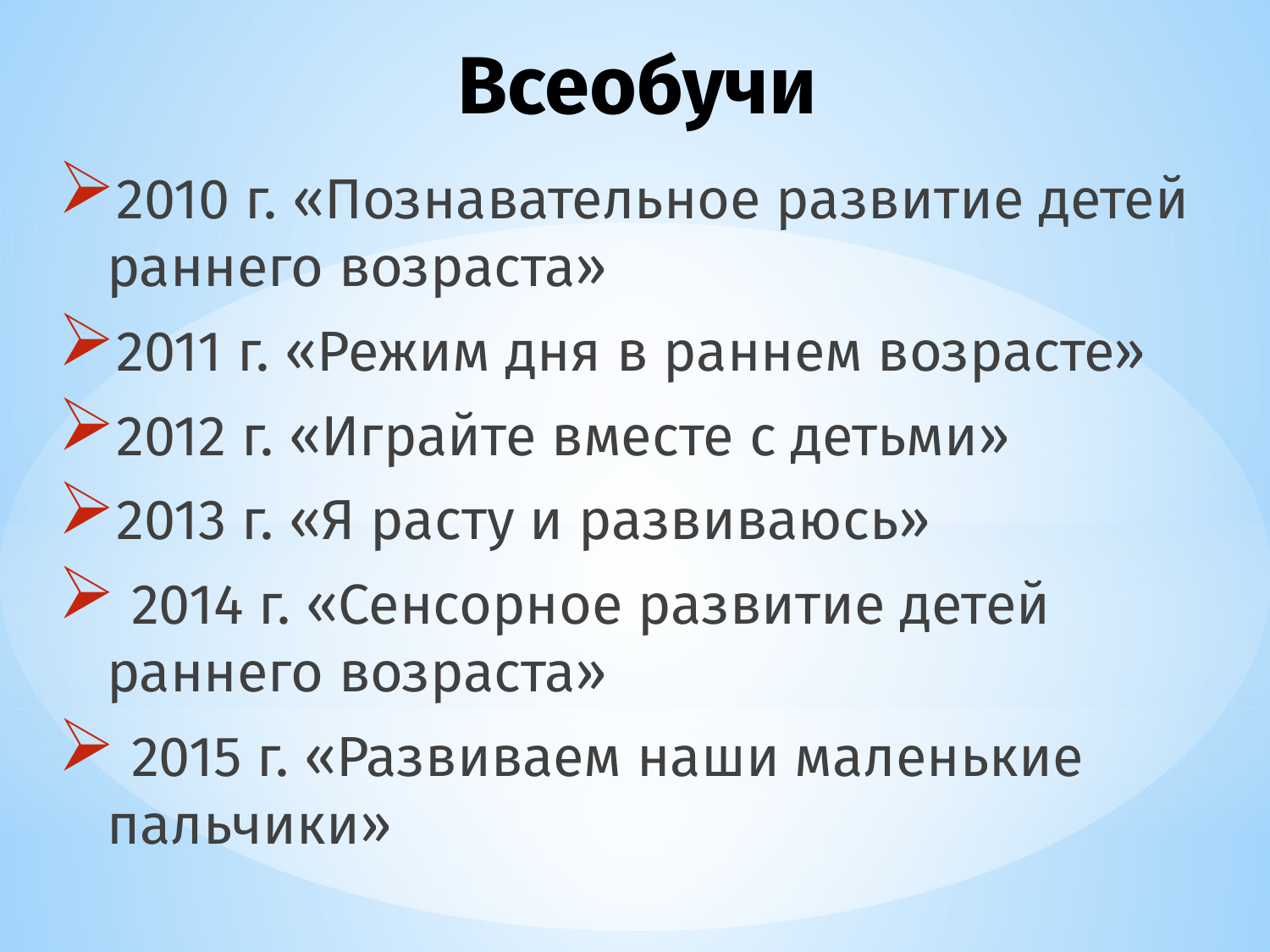

# Всеобучи
2010 г. «Познавательное развитие детей раннего возраста»
2011 г. «Режим дня в раннем возрасте»
2012 г. «Играйте вместе с детьми»
2013 г. «Я расту и развиваюсь»
 2014 г. «Сенсорное развитие детей раннего возраста»
 2015 г. «Развиваем наши маленькие пальчики»